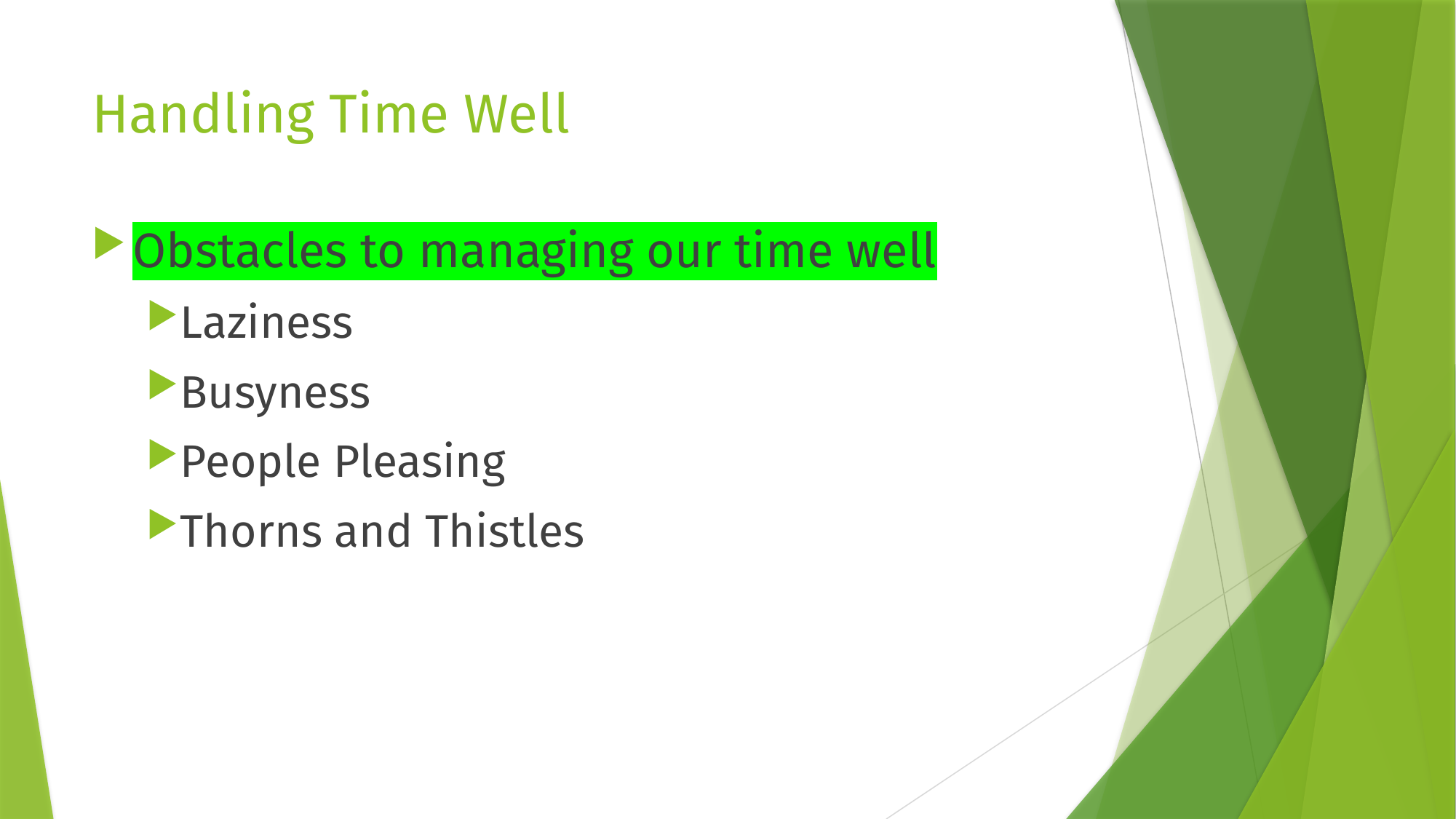

# Handling Time Well
Obstacles to managing our time well
Laziness
Busyness
People Pleasing
Thorns and Thistles